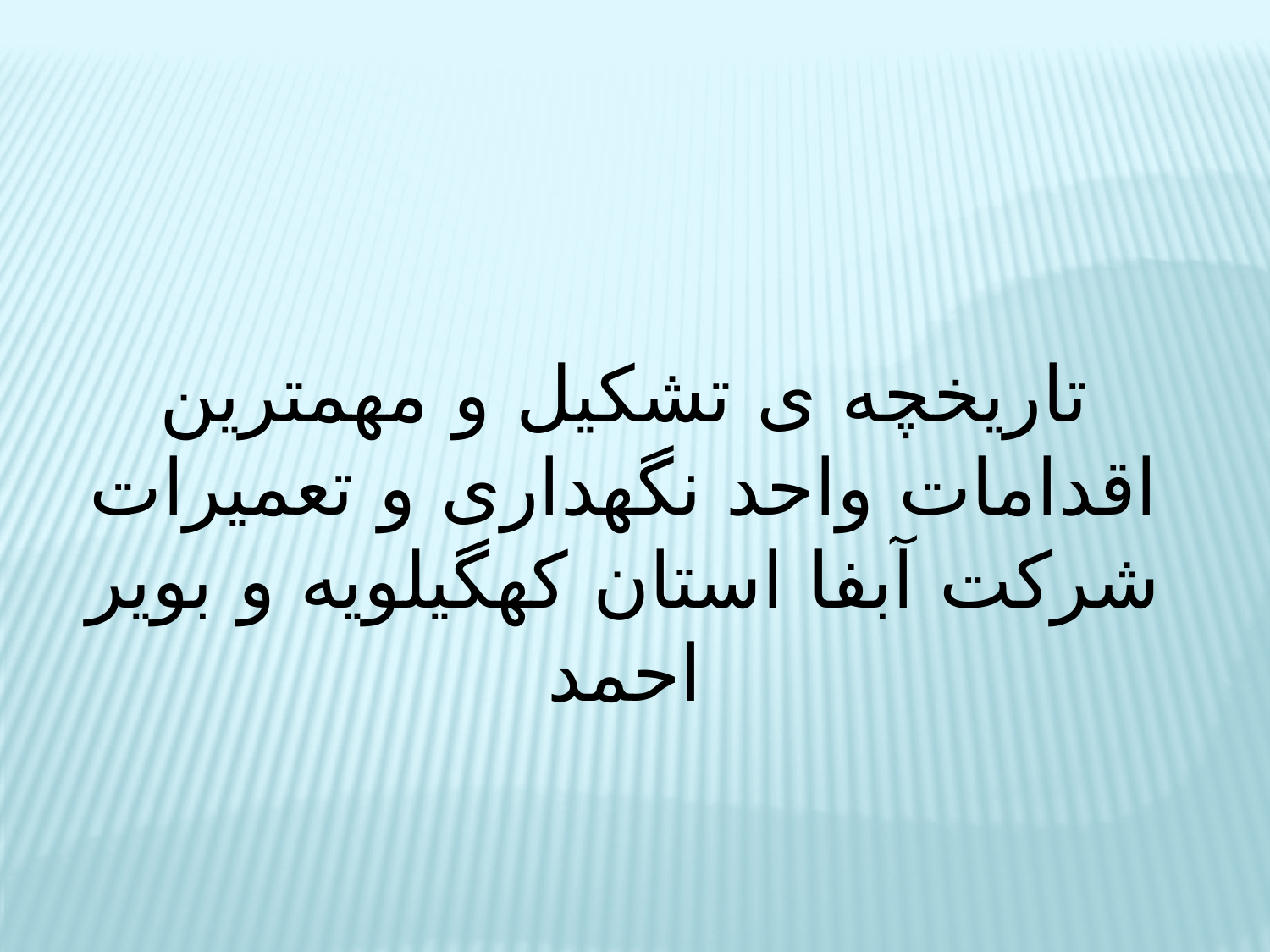

تاریخچه ی تشکیل و مهمترین اقدامات واحد نگهداری و تعمیرات شرکت آبفا استان کهگیلویه و بویر احمد